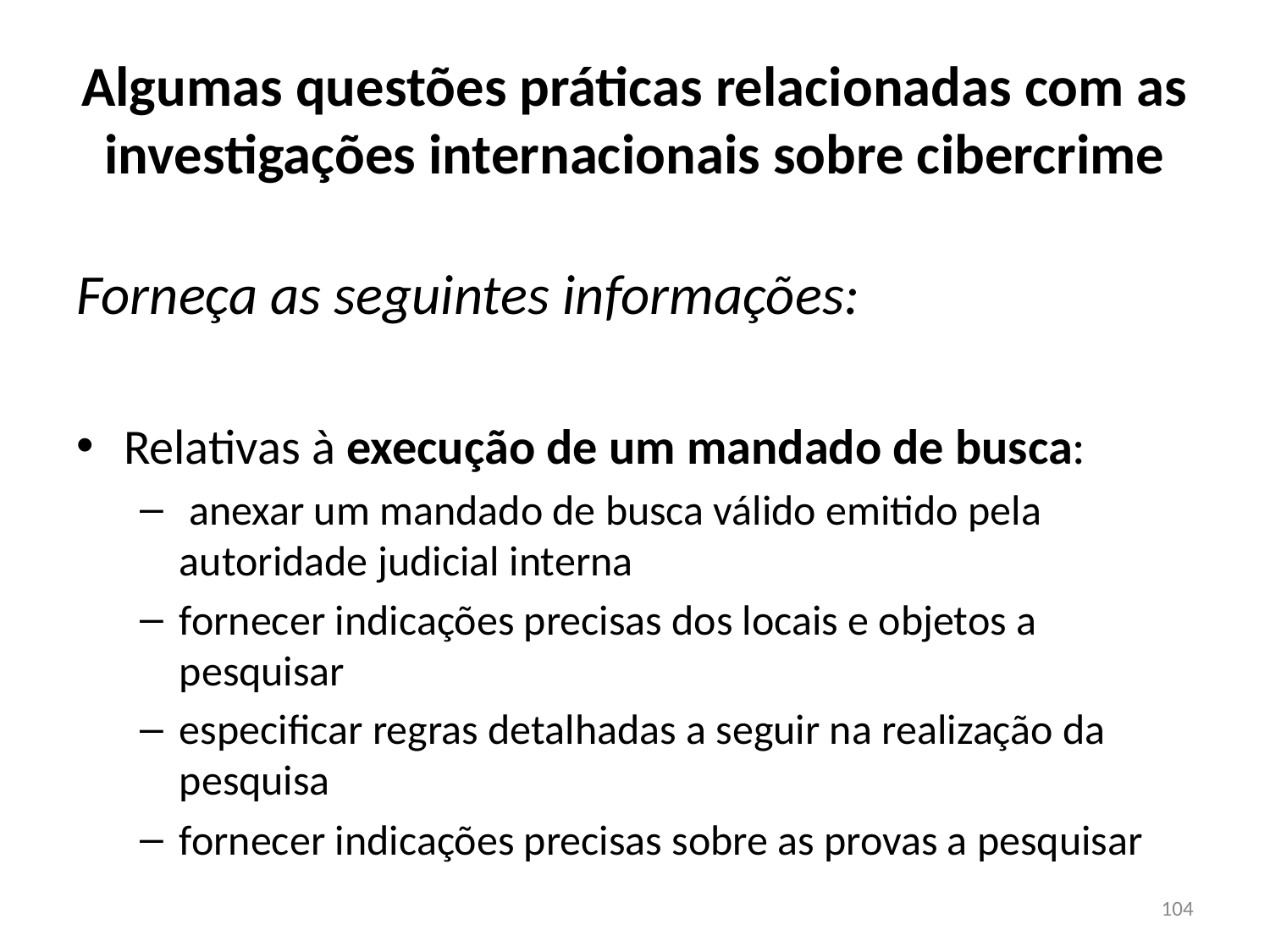

# Algumas questões práticas relacionadas com as investigações internacionais sobre cibercrime
Forneça as seguintes informações:

Relativas à execução de um mandado de busca:
 anexar um mandado de busca válido emitido pela autoridade judicial interna
fornecer indicações precisas dos locais e objetos a pesquisar
especificar regras detalhadas a seguir na realização da pesquisa
fornecer indicações precisas sobre as provas a pesquisar

104